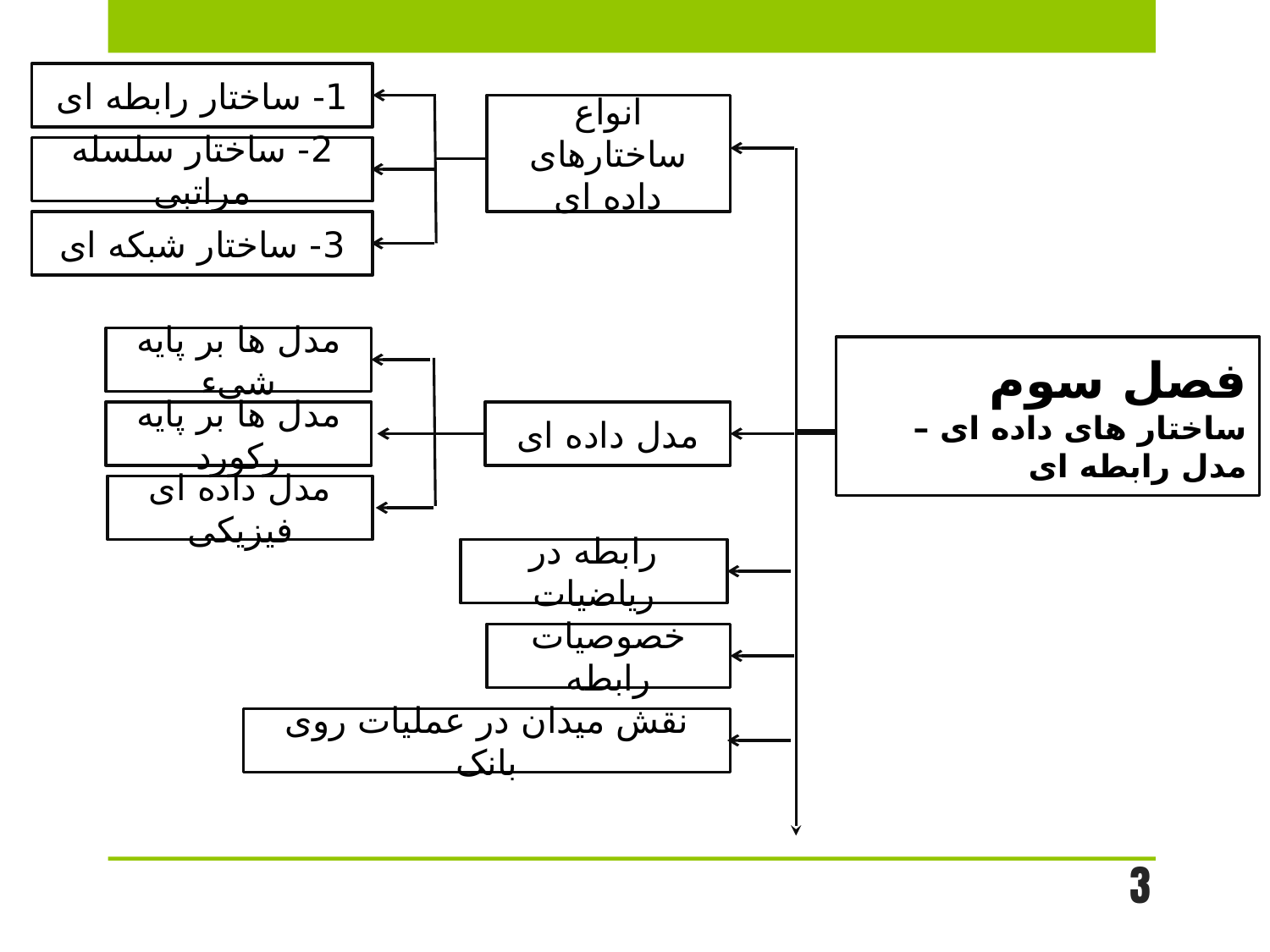

1- ساختار رابطه ای
انواع ساختارهای داده ای
2- ساختار سلسله مراتبی
3- ساختار شبکه ای
مدل ها بر پایه شیء
فصل سوم
ساختار های داده ای – مدل رابطه ای
مدل ها بر پایه رکورد
مدل داده ای
مدل داده ای فیزیکی
رابطه در ریاضیات
خصوصیات رابطه
نقش میدان در عملیات روی بانک
3